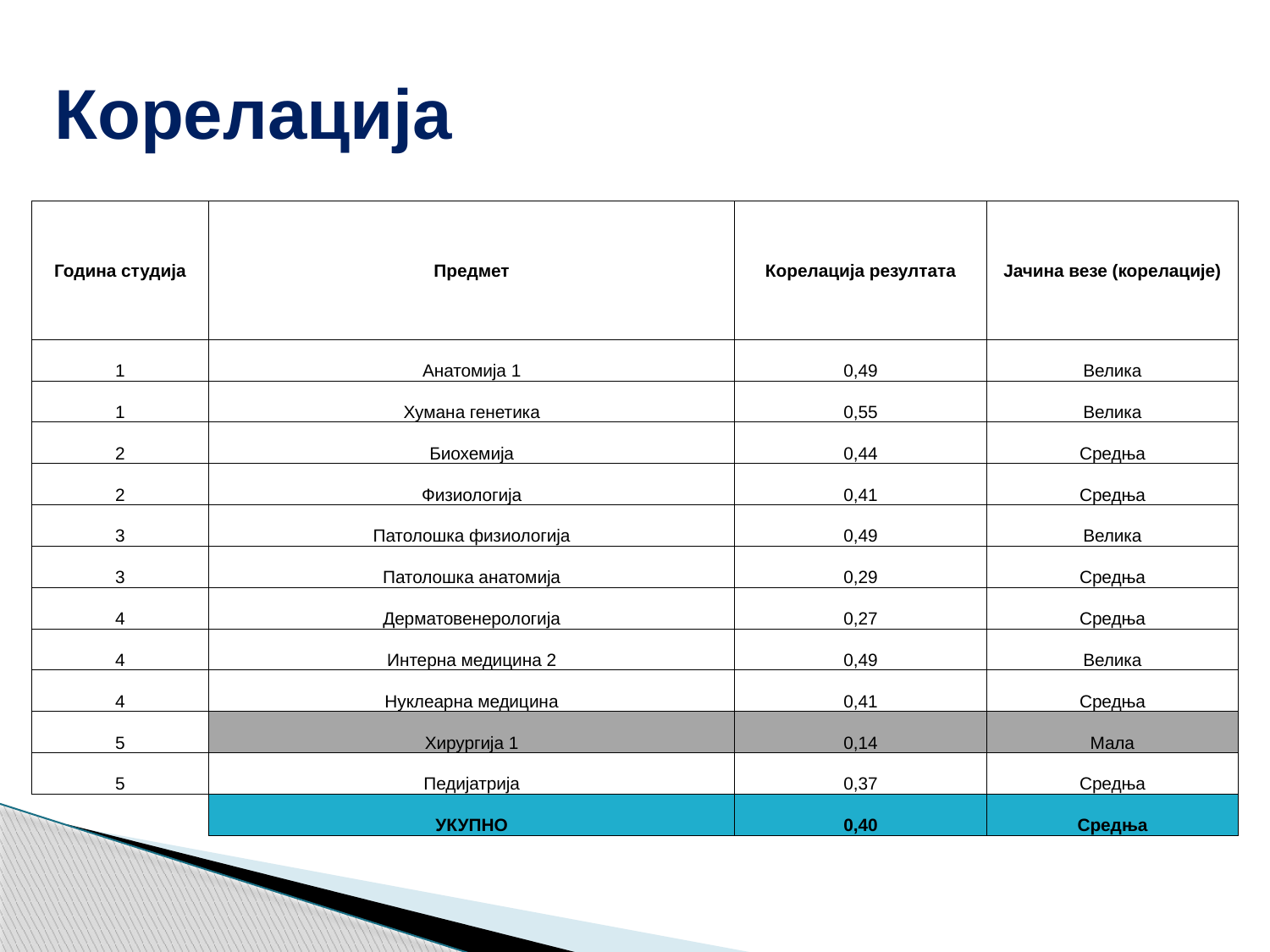

# Корелација
| Година студија | Предмет | Корелација резултата | Јачина везе (корелације) |
| --- | --- | --- | --- |
| 1 | Анатомија 1 | 0,49 | Велика |
| 1 | Хумана генетика | 0,55 | Велика |
| 2 | Биохемија | 0,44 | Средња |
| 2 | Физиологија | 0,41 | Средња |
| 3 | Патолошка физиологија | 0,49 | Велика |
| 3 | Патолошка анатомија | 0,29 | Средња |
| 4 | Дерматовенерологија | 0,27 | Средња |
| 4 | Интерна медицина 2 | 0,49 | Велика |
| 4 | Нуклеарна медицина | 0,41 | Средња |
| 5 | Хирургија 1 | 0,14 | Мала |
| 5 | Педијатрија | 0,37 | Средња |
|  | УКУПНО | 0,40 | Средња |